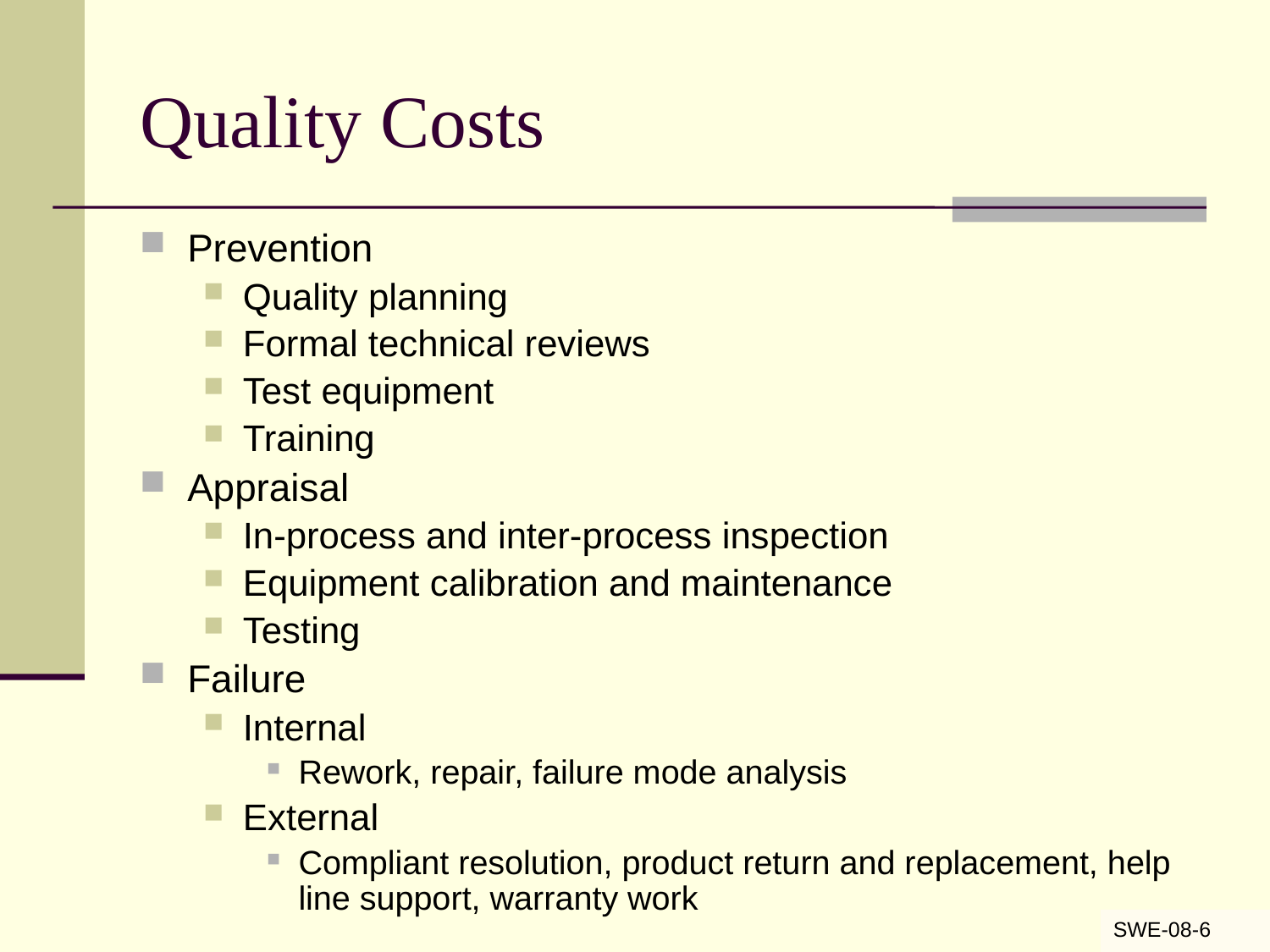

# Quality Costs
Prevention
Quality planning
Formal technical reviews
Test equipment
Training
Appraisal
In-process and inter-process inspection
Equipment calibration and maintenance
Testing
Failure
Internal
Rework, repair, failure mode analysis
External
Compliant resolution, product return and replacement, help line support, warranty work